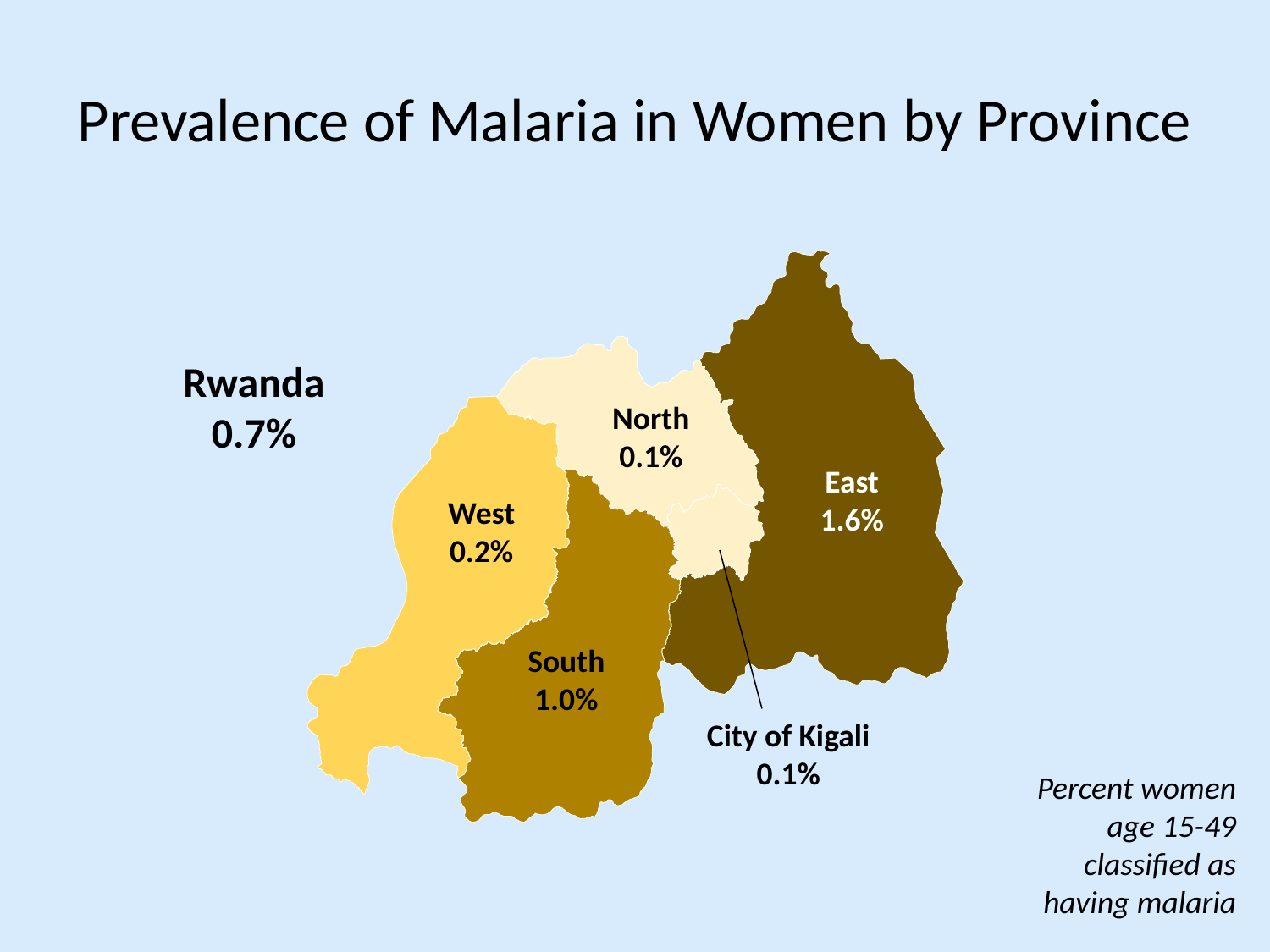

# Prevalence of Malaria in Women by Province

Rwanda
0.7%
North
0.1%
East
1.6%
West
0.2%
South
1.0%
City of Kigali
0.1%
Percent women age 15-49 classified as having malaria